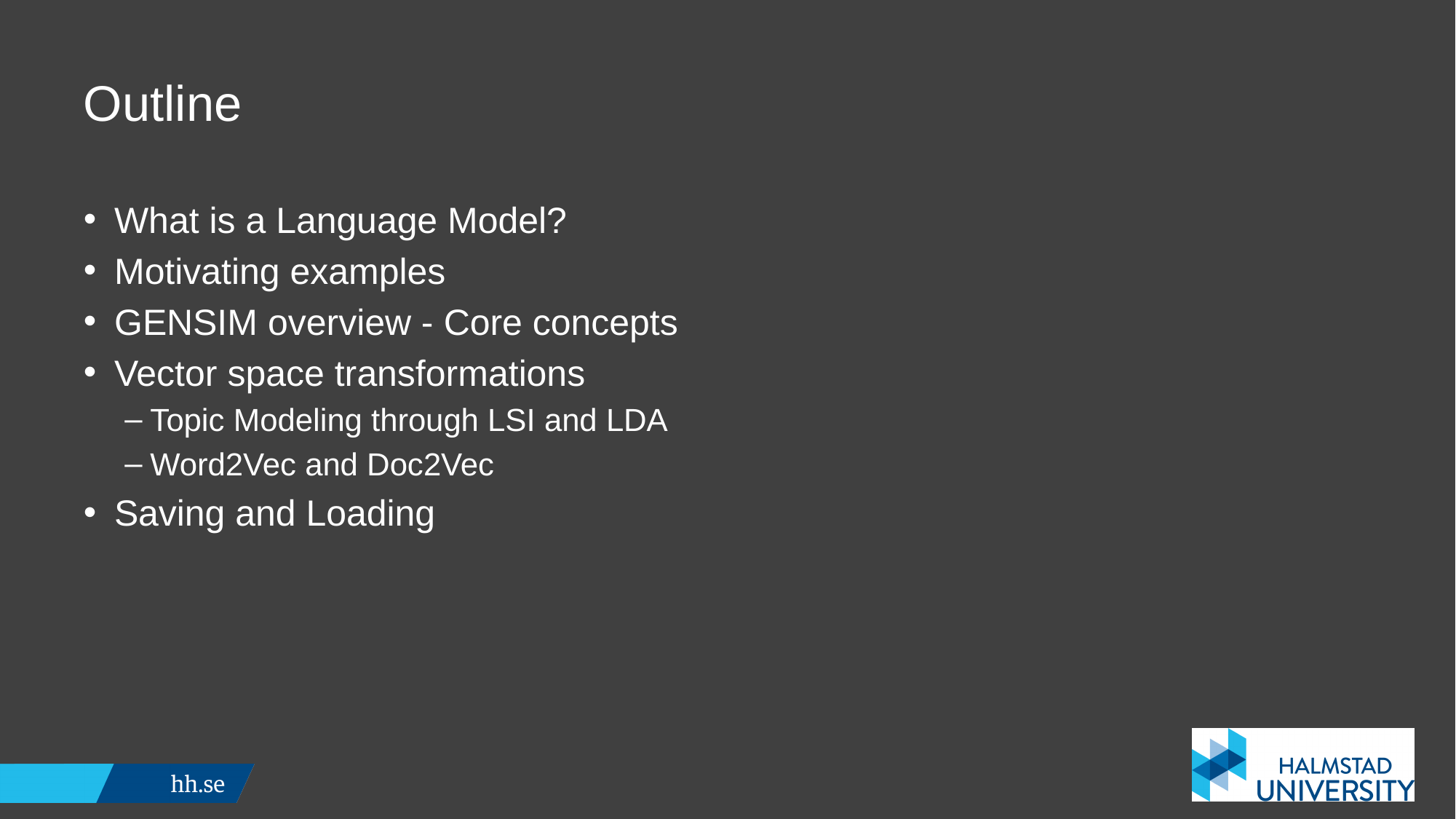

# Outline
What is a Language Model?
Motivating examples
GENSIM overview - Core concepts
Vector space transformations
Topic Modeling through LSI and LDA
Word2Vec and Doc2Vec
Saving and Loading